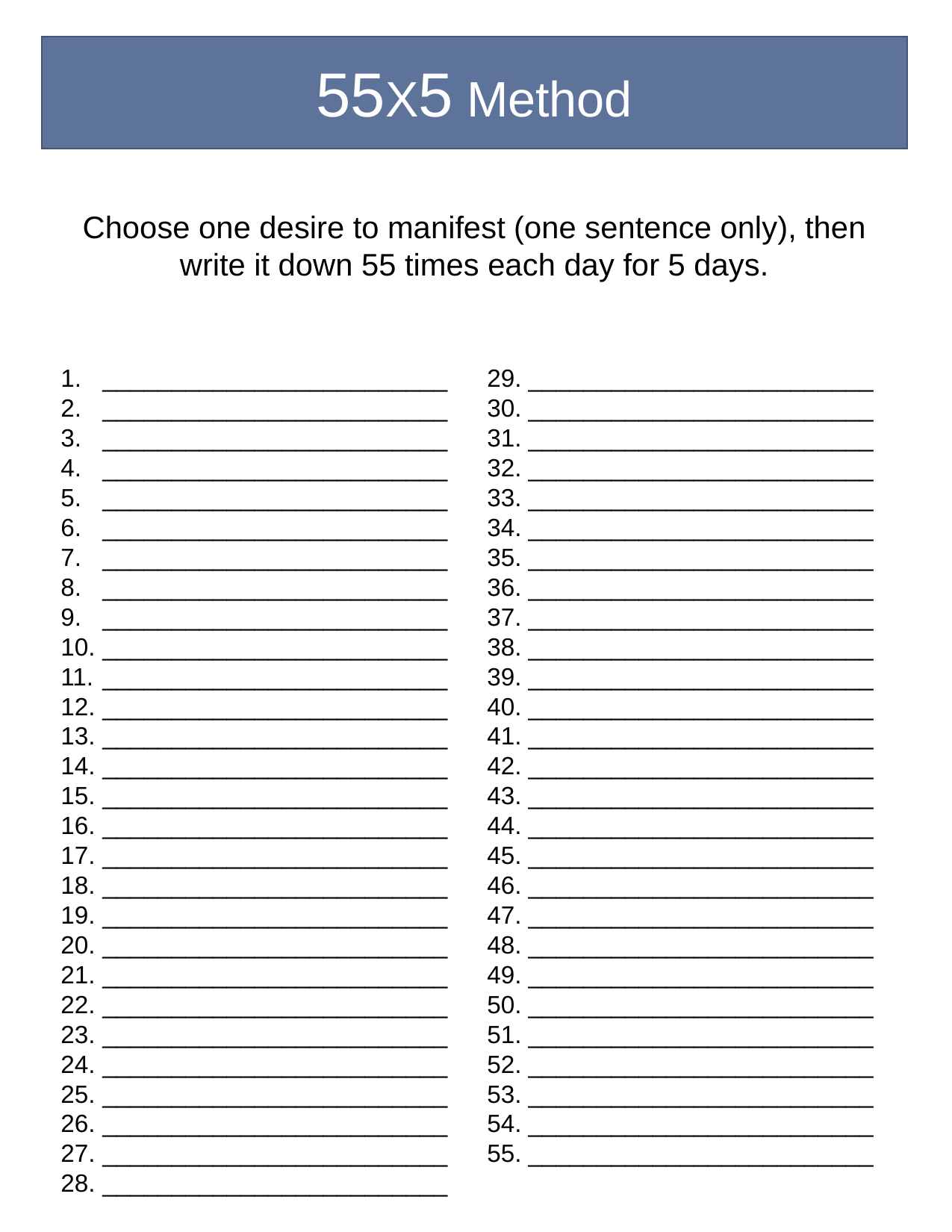

55X5 Method
Choose one desire to manifest (one sentence only), then write it down 55 times each day for 5 days.
_________________________
_________________________
_________________________
_________________________
_________________________
_________________________
_________________________
_________________________
_________________________
_________________________
_________________________
_________________________
_________________________
_________________________
_________________________
_________________________
_________________________
_________________________
_________________________
_________________________
_________________________
_________________________
_________________________
_________________________
_________________________
_________________________
_________________________
_________________________
29. _________________________
30. _________________________
31. _________________________
32. _________________________
33. _________________________
34. _________________________
35. _________________________
36. _________________________
37. _________________________
38. _________________________
39. _________________________
40. _________________________
41. _________________________
42. _________________________
43. _________________________
44. _________________________
45. _________________________
46. _________________________
47. _________________________
48. _________________________
49. _________________________
50. _________________________
51. _________________________
52. _________________________
53. _________________________
54. _________________________
55. _________________________